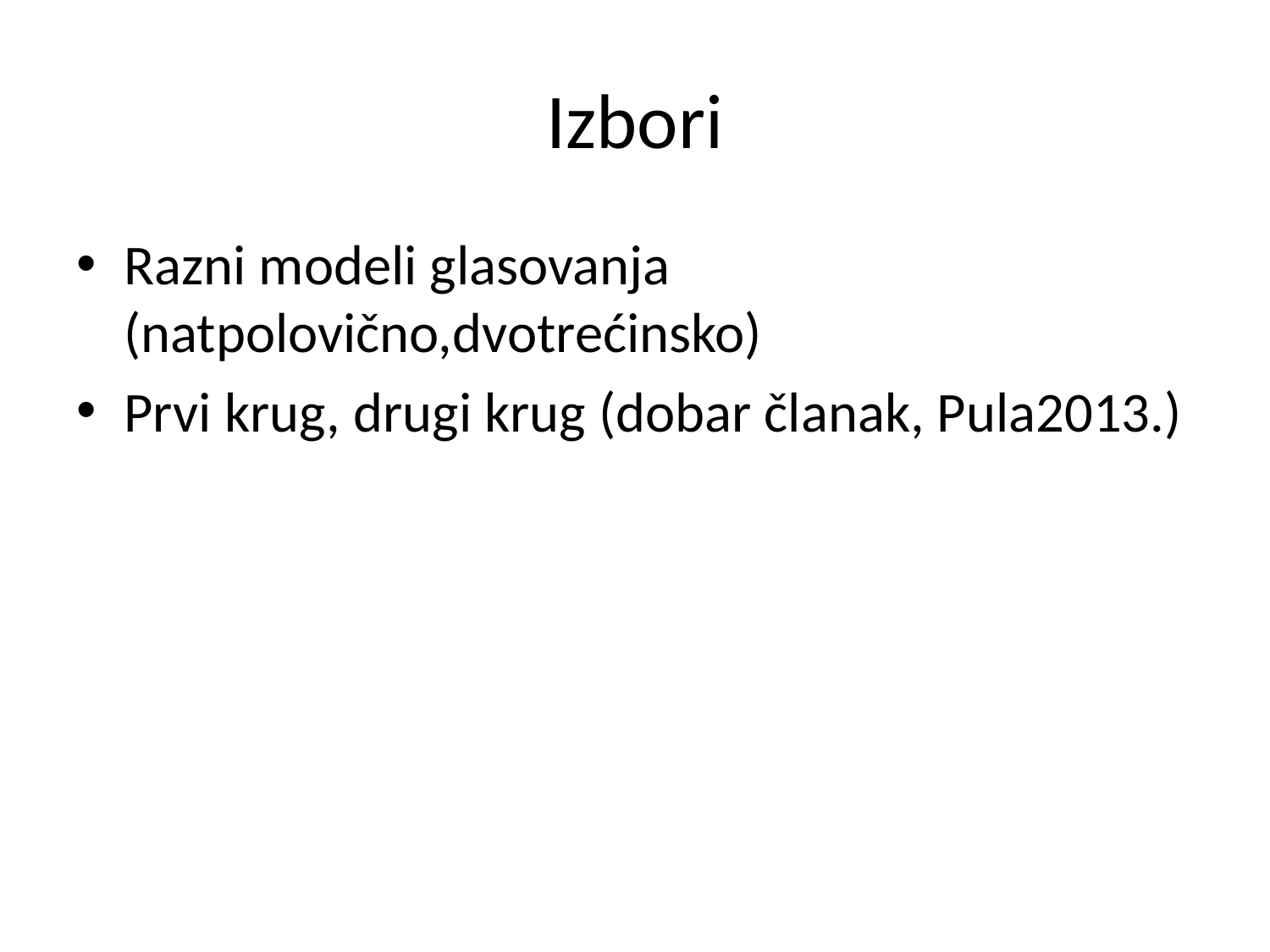

# Izbori
Razni modeli glasovanja (natpolovično,dvotrećinsko)
Prvi krug, drugi krug (dobar članak, Pula2013.)